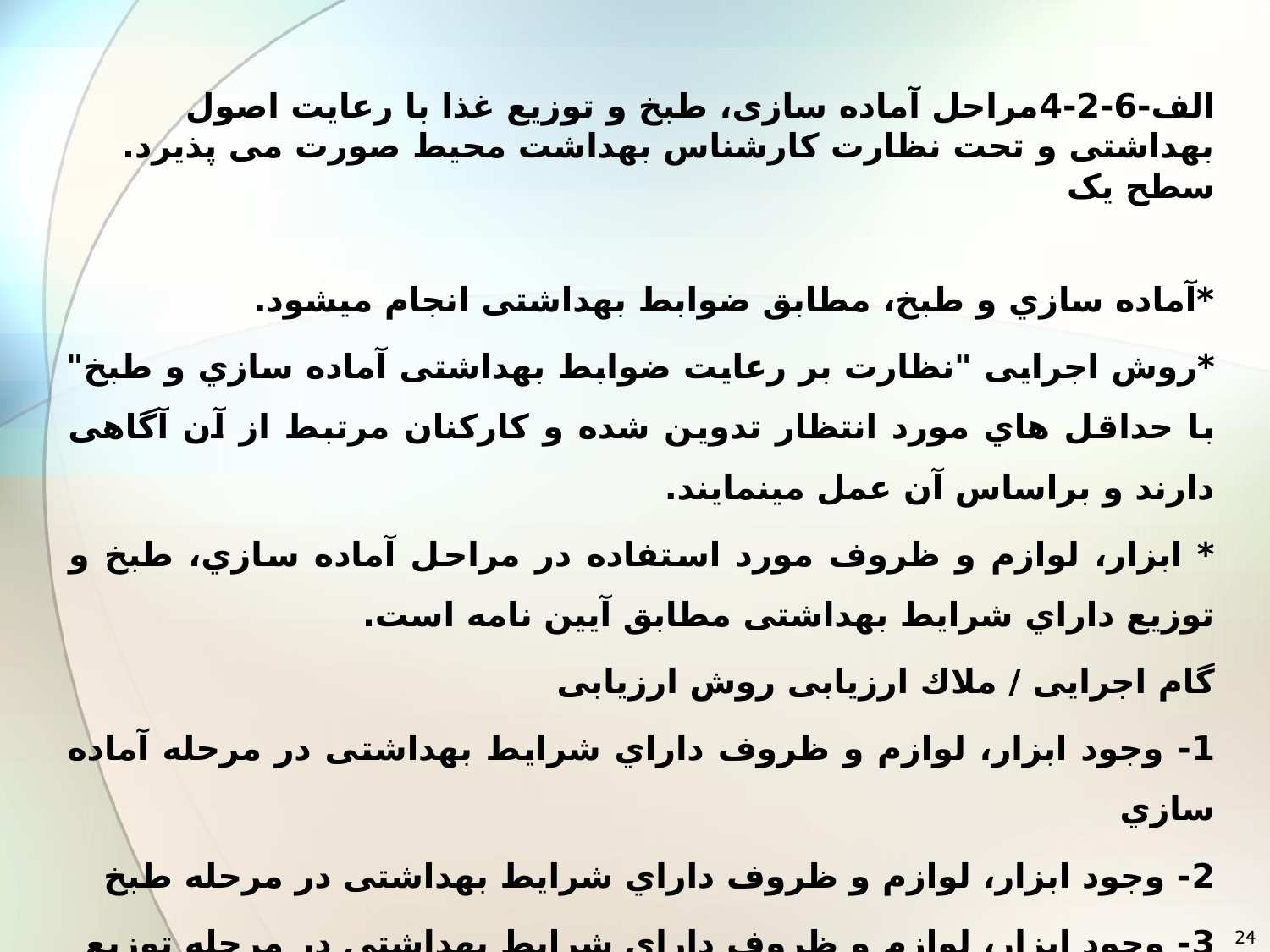

الف-6-2-4	مراحل آماده سازی، طبخ و توزیع غذا با رعایت اصول بهداشتی و تحت نظارت کارشناس بهداشت محیط صورت می پذیرد. 	سطح یک

*آماده سازي و طبخ، مطابق ضوابط بهداشتی انجام میشود.
*روش اجرایی "نظارت بر رعایت ضوابط بهداشتی آماده سازي و طبخ" با حداقل هاي مورد انتظار تدوین شده و کارکنان مرتبط از آن آگاهی دارند و براساس آن عمل مینمایند.
* ابزار، لوازم و ظروف مورد استفاده در مراحل آماده سازي، طبخ و توزیع داراي شرایط بهداشتی مطابق آیین نامه است.
گام اجرایی / ملاك ارزیابی روش ارزیابی
1- وجود ابزار، لوازم و ظروف داراي شرایط بهداشتی در مرحله آماده سازي
2- وجود ابزار، لوازم و ظروف داراي شرایط بهداشتی در مرحله طبخ
3- وجود ابزار، لوازم و ظروف داراي شرایط بهداشتی در مرحله توزیع
* مواد مصرفی که در تهیه غذا به کار میرود مطابق دستورالعمل ابلاغی وزارت بهداشت آماده میشود.

24